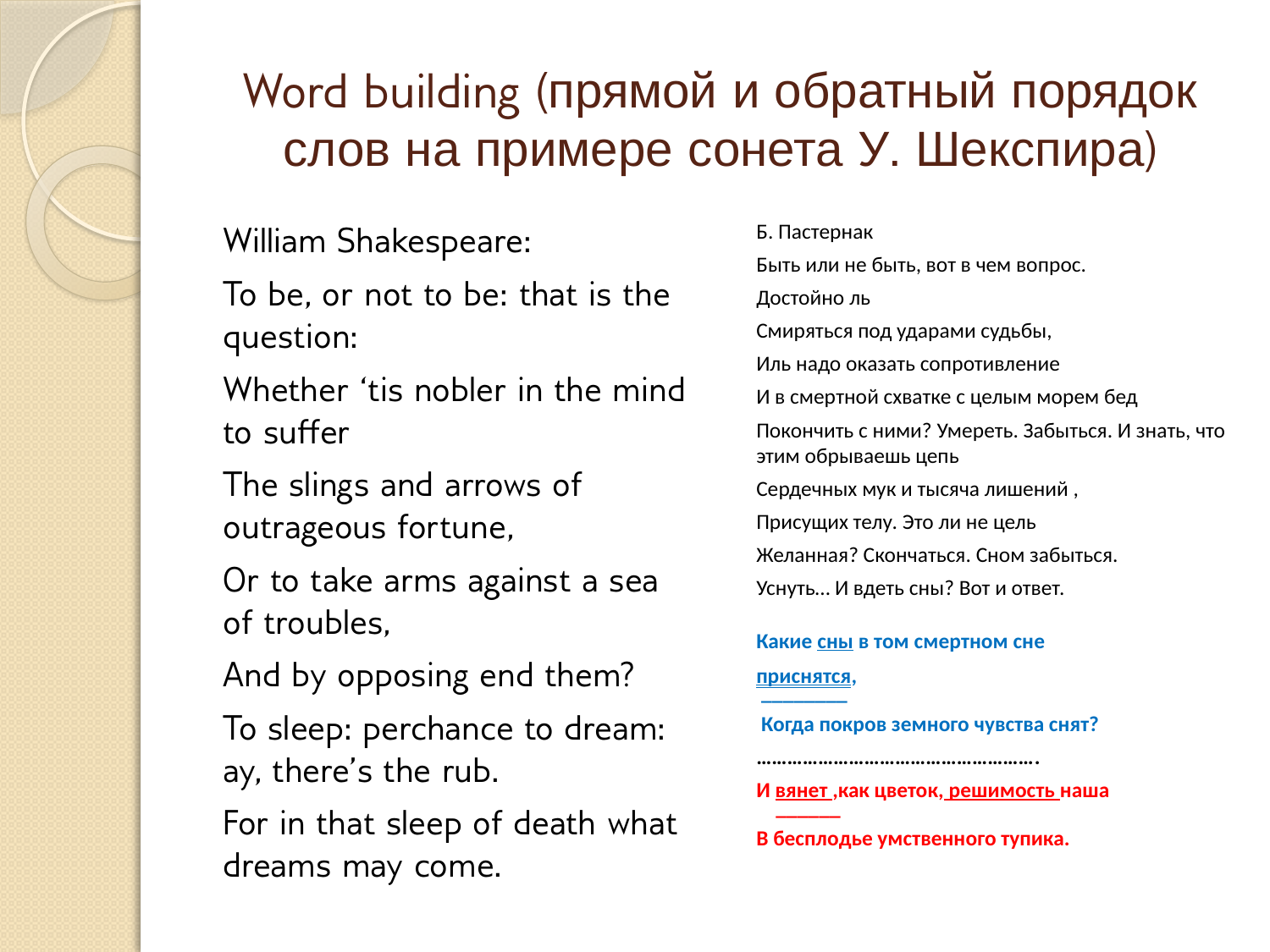

# Word building (прямой и обратный порядок слов на примере сонета У. Шекспира)
William Shakespeare:
To be, or not to be: that is the question:
Whether ‘tis nobler in the mind to suffer
The slings and arrows of outrageous fortune,
Or to take arms against a sea of troubles,
And by opposing end them?
To sleep: perchance to dream: ay, there’s the rub.
For in that sleep of death what dreams may come.
Б. Пастернак
Быть или не быть, вот в чем вопрос.
Достойно ль
Смиряться под ударами судьбы,
Иль надо оказать сопротивление
И в смертной схватке с целым морем бед
Покончить с ними? Умереть. Забыться. И знать, что этим обрываешь цепь
Сердечных мук и тысяча лишений ,
Присущих телу. Это ли не цель
Желанная? Скончаться. Сном забыться.
Уснуть… И вдеть сны? Вот и ответ.

Какие сны в том смертном сне

приснятся,
 ________
 Когда покров земного чувства снят?
……………………………………………….
И вянет ,как цветок, решимость наша
    ______
В бесплодье умственного тупика.